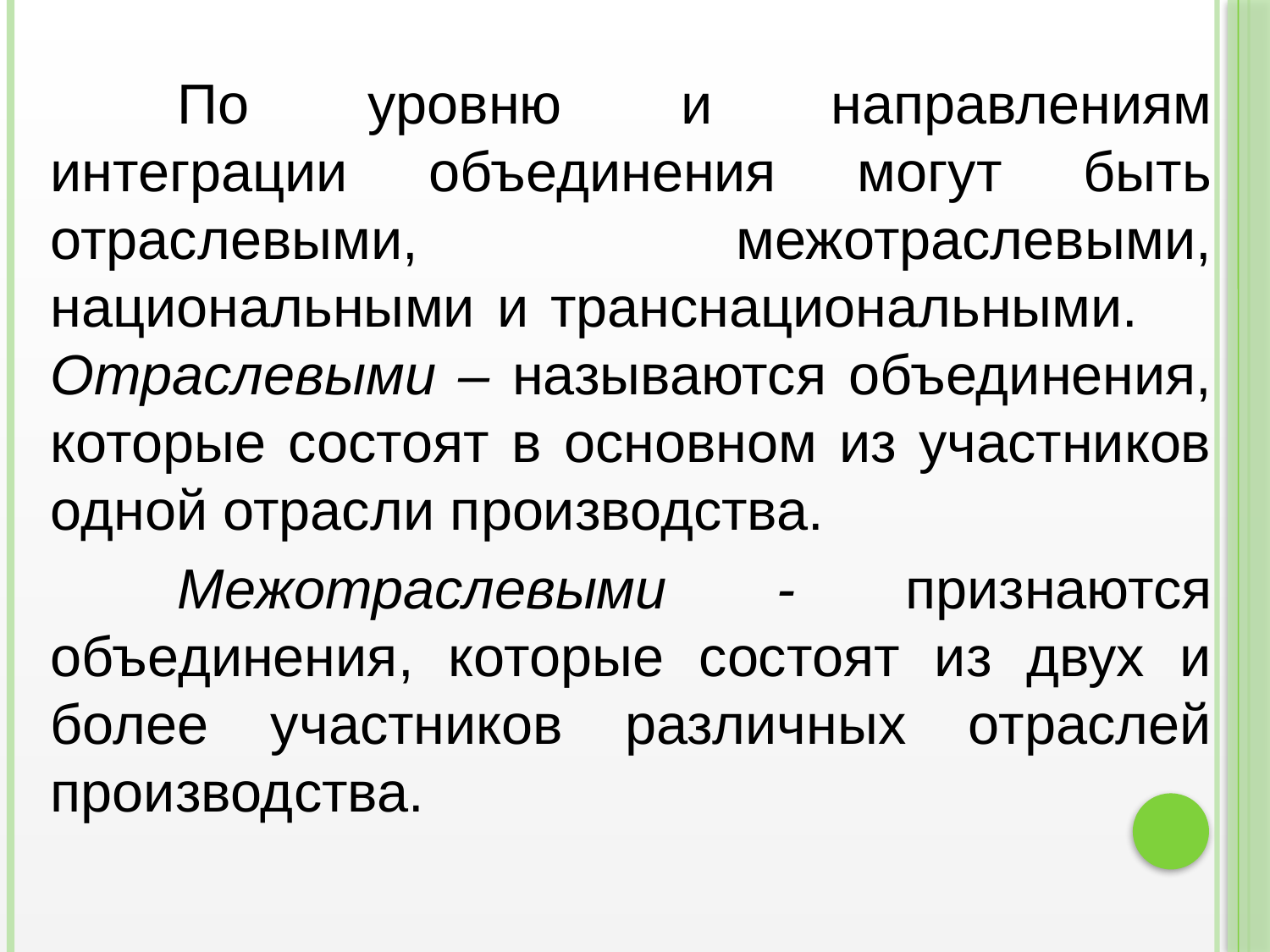

По уровню и направлениям интеграции объединения могут быть отраслевыми, межотраслевыми, национальными и транснациональными. 	Отраслевыми – называются объединения, которые состоят в основном из участников одной отрасли производства.
		Межотраслевыми - признаются объединения, которые состоят из двух и более участников различных отраслей производства.